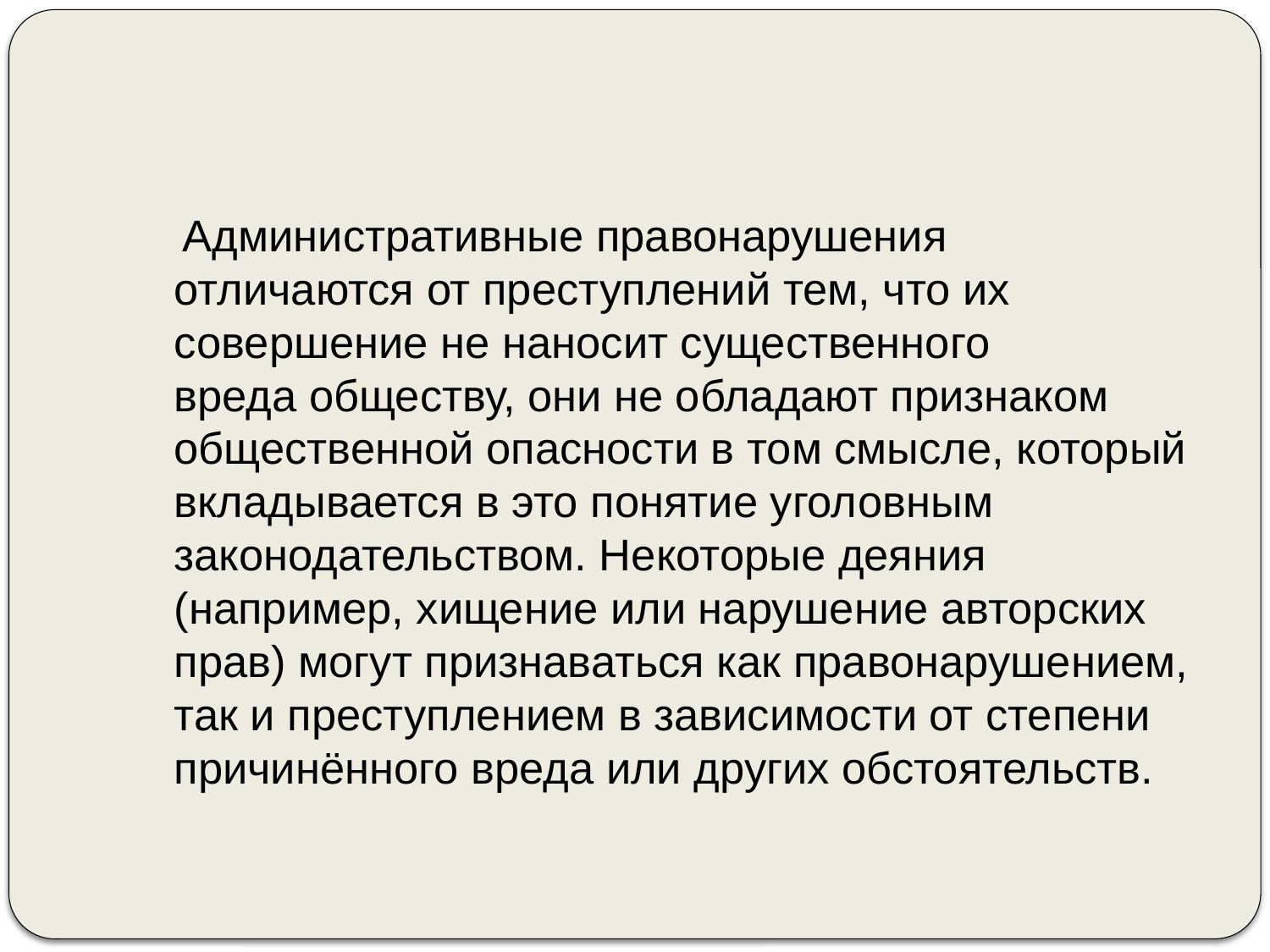

Административные правонарушения отличаются от преступлений тем, что их совершение не наносит существенного вреда обществу, они не обладают признаком общественной опасности в том смысле, который вкладывается в это понятие уголовным законодательством. Некоторые деяния (например, хищение или нарушение авторских прав) могут признаваться как правонарушением, так и преступлением в зависимости от степени причинённого вреда или других обстоятельств.